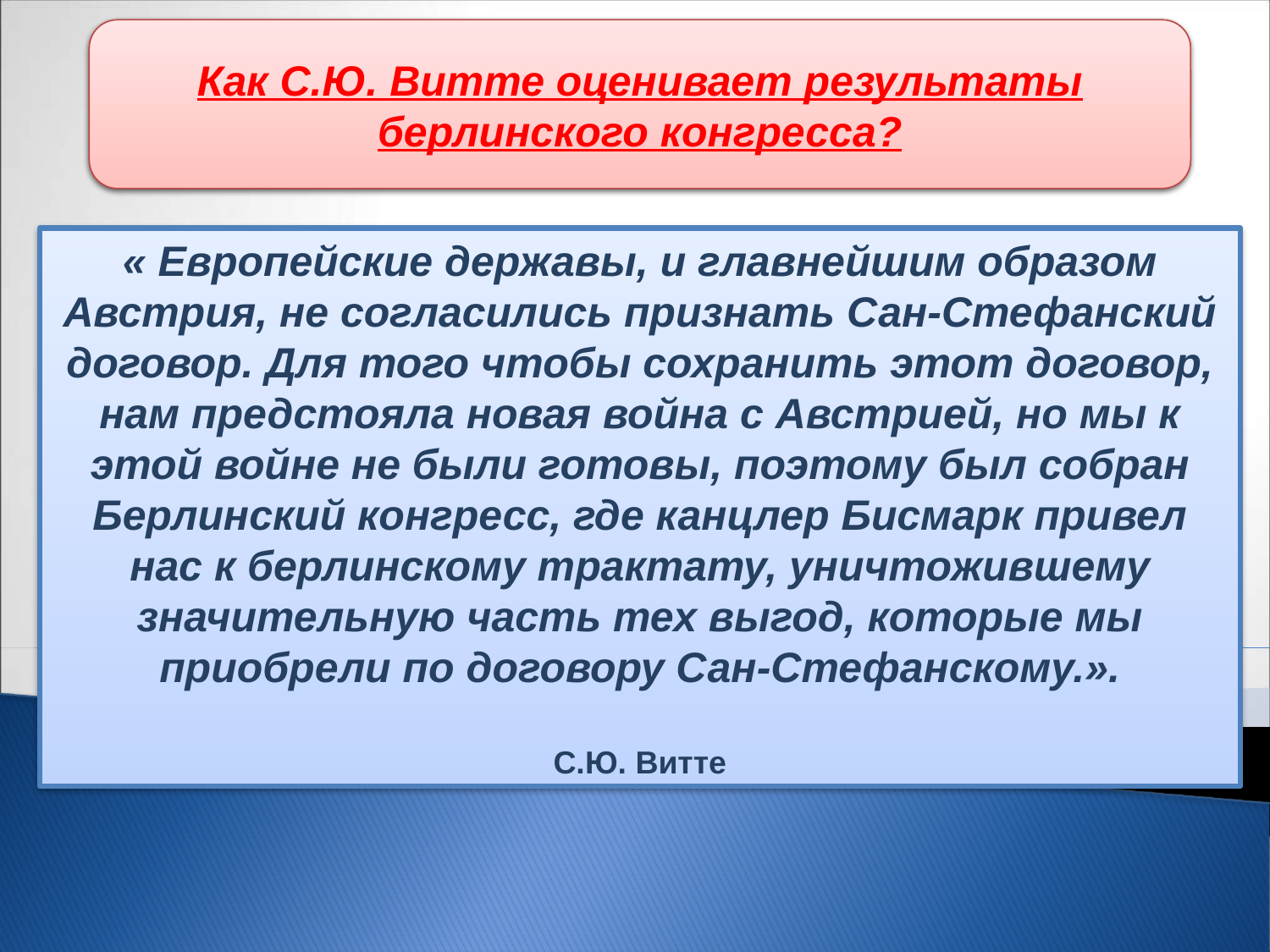

Почему Россия вынуждена была согласиться с идеей созыва конгресса?
Как С.Ю. Витте оценивает результаты берлинского конгресса?

« Европейские державы, и главнейшим образом Австрия, не согласились признать Сан-Стефанский договор. Для того чтобы сохранить этот договор, нам предстояла новая война с Австрией, но мы к этой войне не были готовы, поэтому был собран Берлинский конгресс, где канцлер Бисмарк привел нас к берлинскому трактату, уничтожившему значительную часть тех выгод, которые мы приобрели по договору Сан-Стефанскому.».

С.Ю. Витте